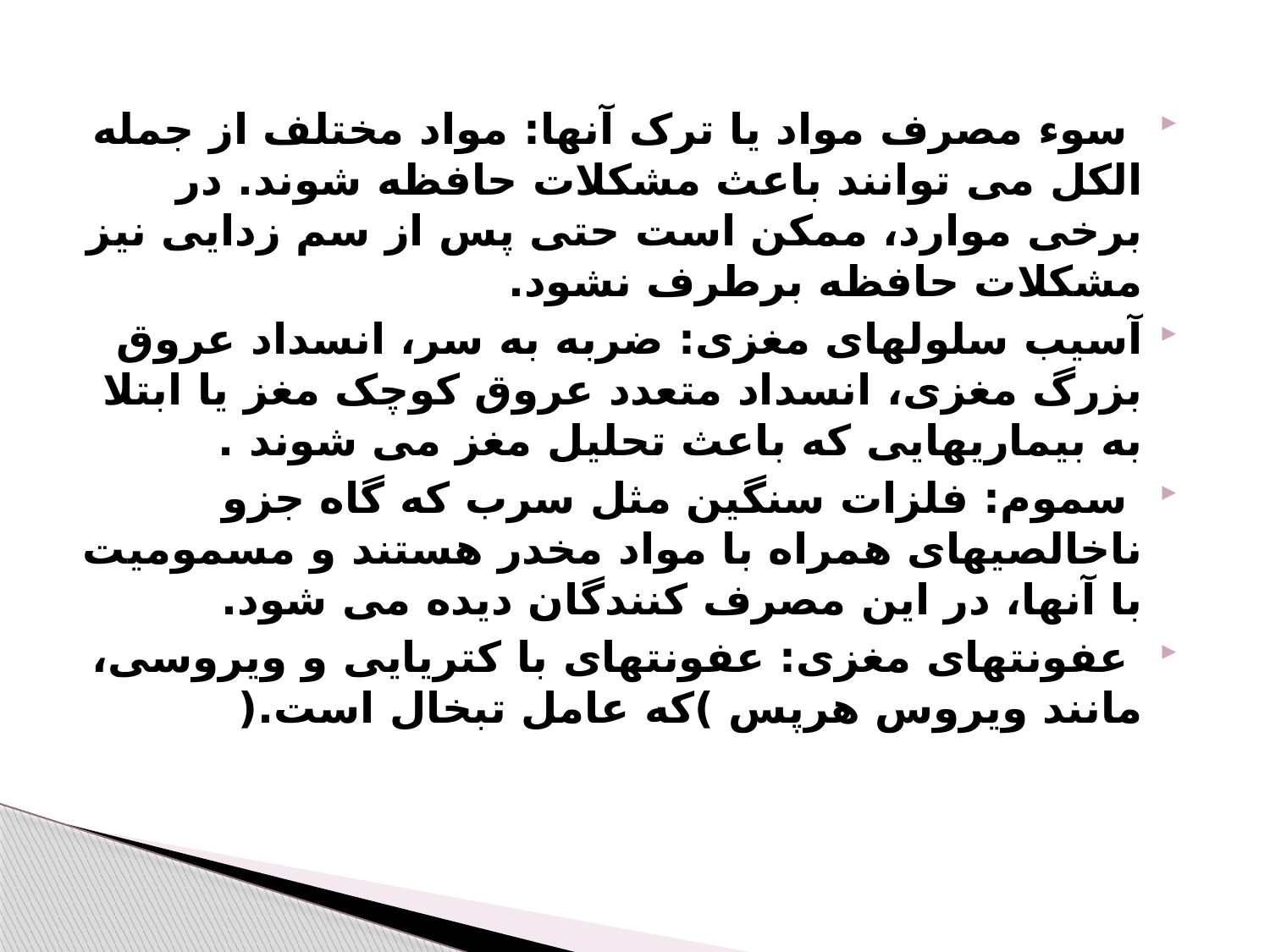

سوء مصرف مواد یا ترک آنها: مواد مختلف از جمله الکل می توانند باعث مشکلات حافظه شوند. در برخی موارد، ممکن است حتی پس از سم زدایی نیز مشکلات حافظه برطرف نشود.
آسیب سلولهای مغزی: ضربه به سر، انسداد عروق بزرگ مغزی، انسداد متعدد عروق کوچک مغز یا ابتلا به بیماریهایی که باعث تحلیل مغز می شوند .
 سموم: فلزات سنگین مثل سرب که گاه جزو ناخالصیهای همراه با مواد مخدر هستند و مسمومیت با آنها، در این مصرف کنندگان دیده می شود.
 عفونتهای مغزی: عفونتهای با کتریایی و ویروسی، مانند ویروس هرپس )که عامل تبخال است.(